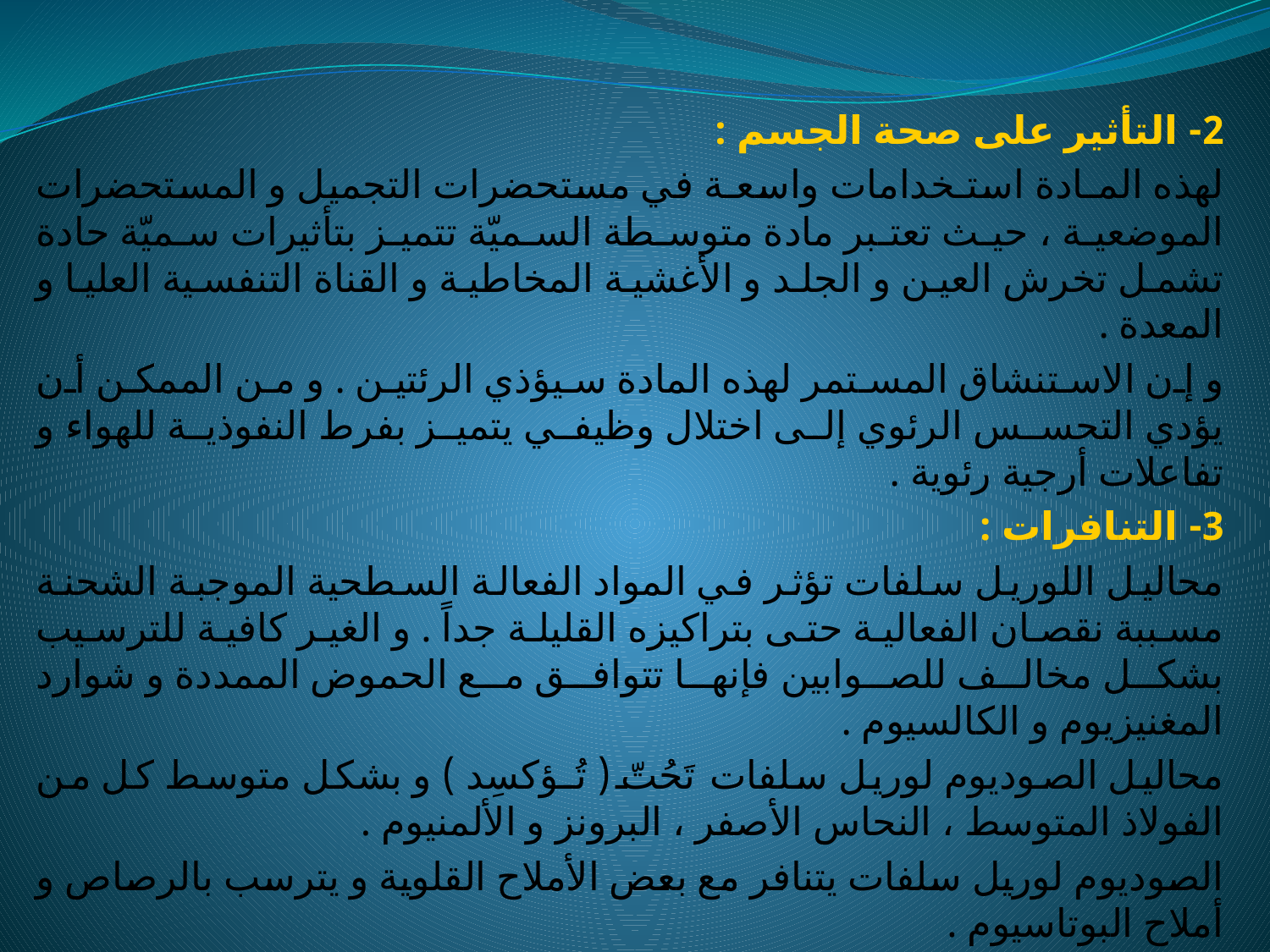

2- التأثير على صحة الجسم :
لهذه المـادة استـخدامات واسعـة في مستحضرات التجميل و المستحضرات الموضعية ، حيث تعتبر مادة متوسطة السميّة تتميز بتأثيرات سميّة حادة تشمل تخرش العين و الجلد و الأغشية المخاطية و القناة التنفسية العليا و المعدة .
و إن الاستنشاق المستمر لهذه المادة سيؤذي الرئتين . و من الممكن أن يؤدي التحسس الرئوي إلى اختلال وظيفي يتميز بفرط النفوذية للهواء و تفاعلات أرجية رئوية .
3- التنافرات :
محاليل اللوريل سلفات تؤثر في المواد الفعالة السطحية الموجبة الشحنة مسببة نقصان الفعالية حتى بتراكيزه القليلة جداً . و الغير كافية للترسيب بشكل مخالف للصوابين فإنها تتوافق مع الحموض الممددة و شوارد المغنيزيوم و الكالسيوم .
محاليل الصوديوم لوريل سلفات تَحُتّ ( تُـؤكسِد ) و بشكل متوسط كل من الفولاذ المتوسط ، النحاس الأصفر ، البرونز و الألمنيوم .
الصوديوم لوريل سلفات يتنافر مع بعض الأملاح القلوية و يترسب بالرصاص و أملاح البوتاسيوم .